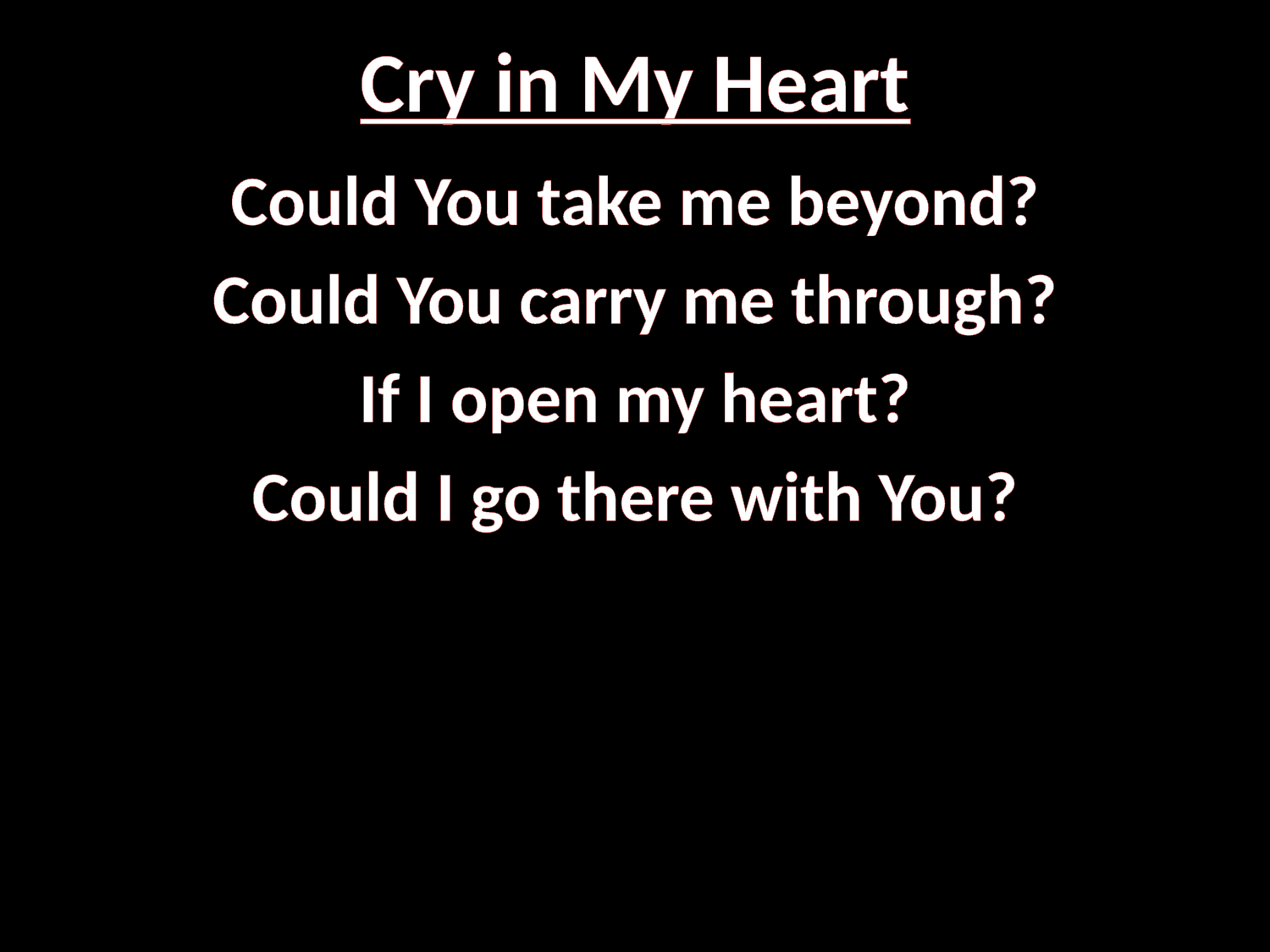

# Cry in My Heart
Could You take me beyond?
Could You carry me through?
If I open my heart?
Could I go there with You?